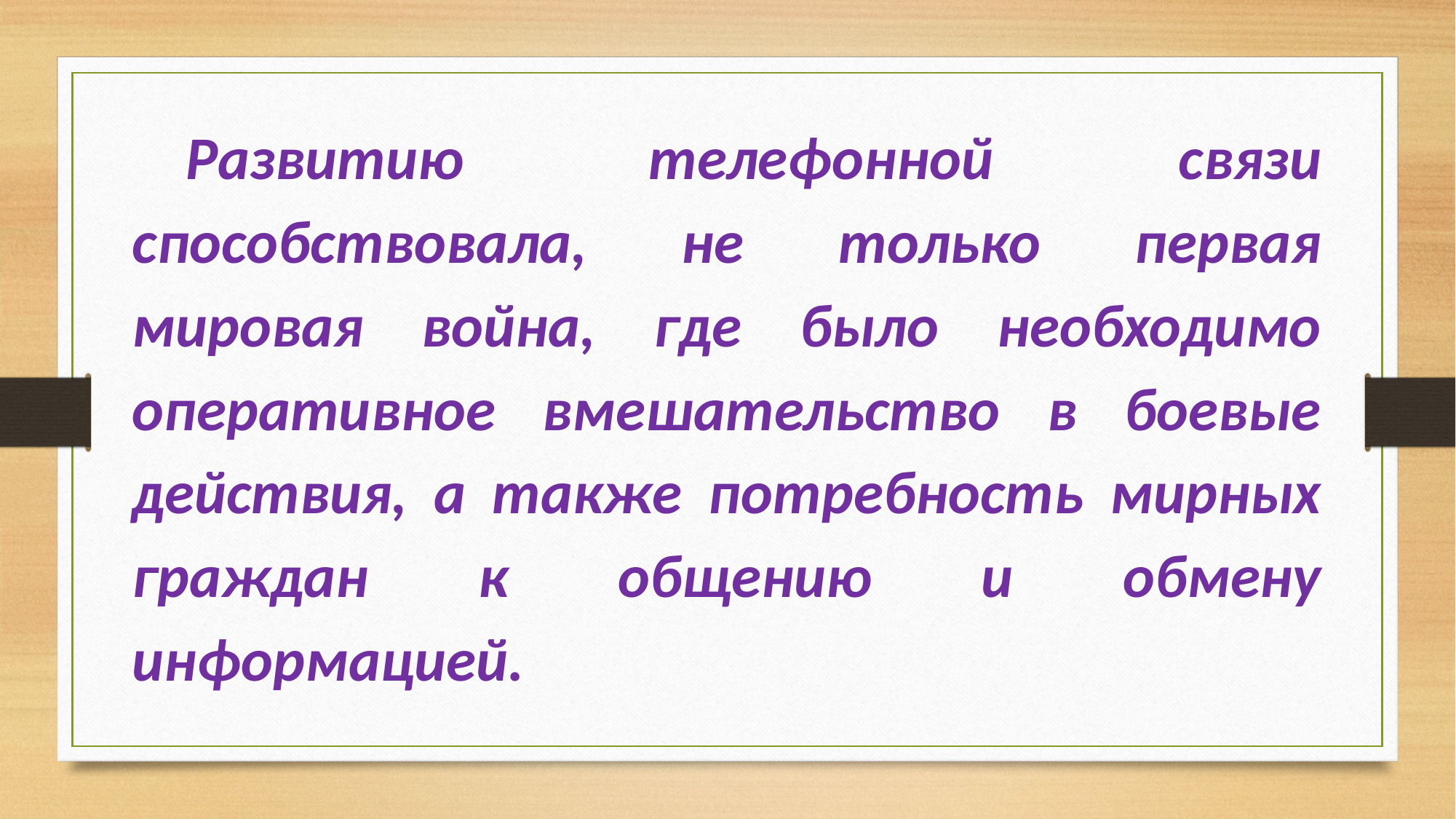

Развитию телефонной связи способствовала, не только первая мировая война, где было необходимо оперативное вмешательство в боевые действия, а также потребность мирных граждан к общению и обмену информацией.